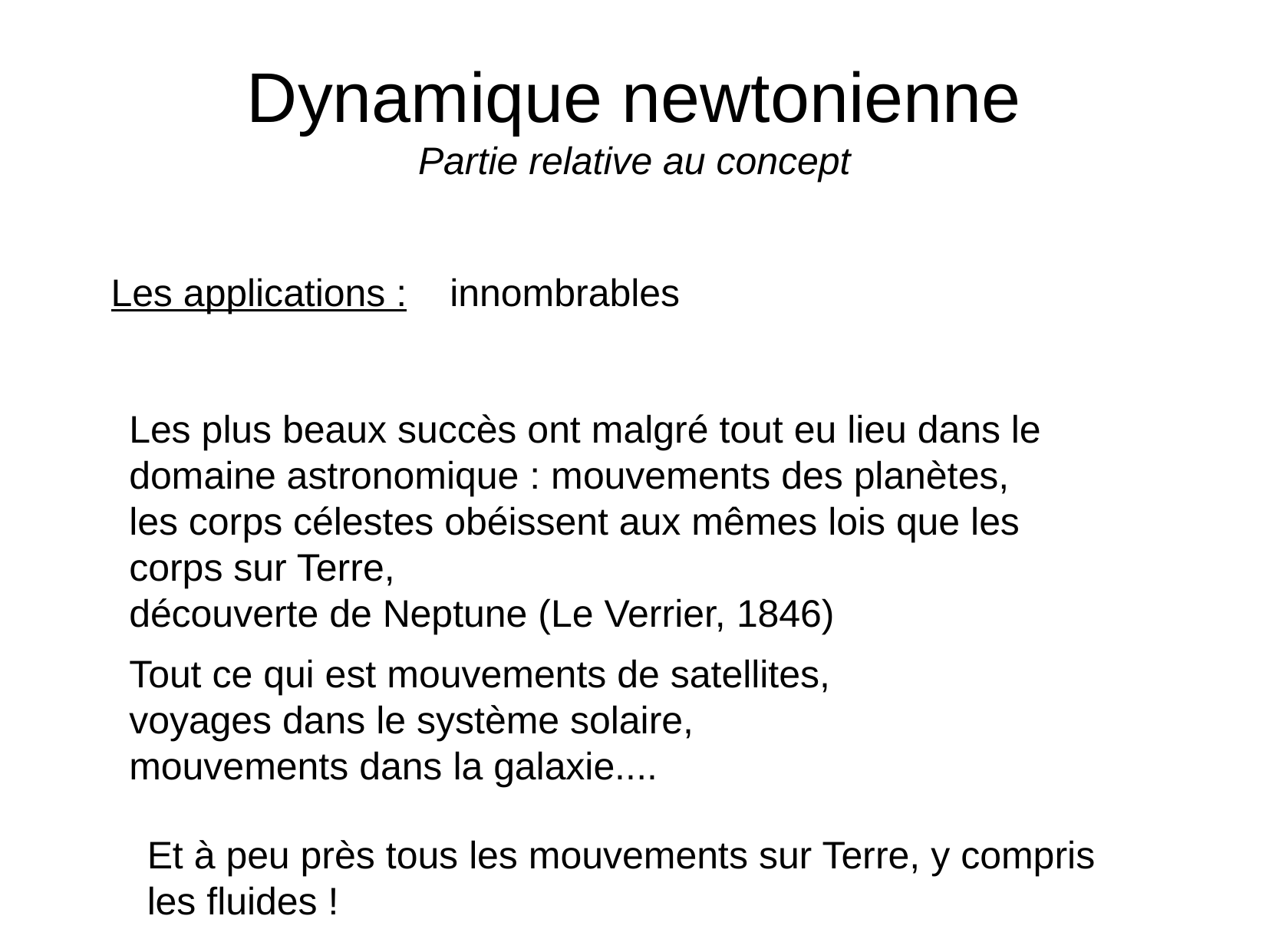

# Dynamique newtonienne Partie relative au concept
Les applications :    innombrables
Les plus beaux succès ont malgré tout eu lieu dans le
domaine astronomique : mouvements des planètes,
les corps célestes obéissent aux mêmes lois que les
corps sur Terre,
découverte de Neptune (Le Verrier, 1846)
Tout ce qui est mouvements de satellites,
voyages dans le système solaire,
mouvements dans la galaxie....
Et à peu près tous les mouvements sur Terre, y compris
les fluides !